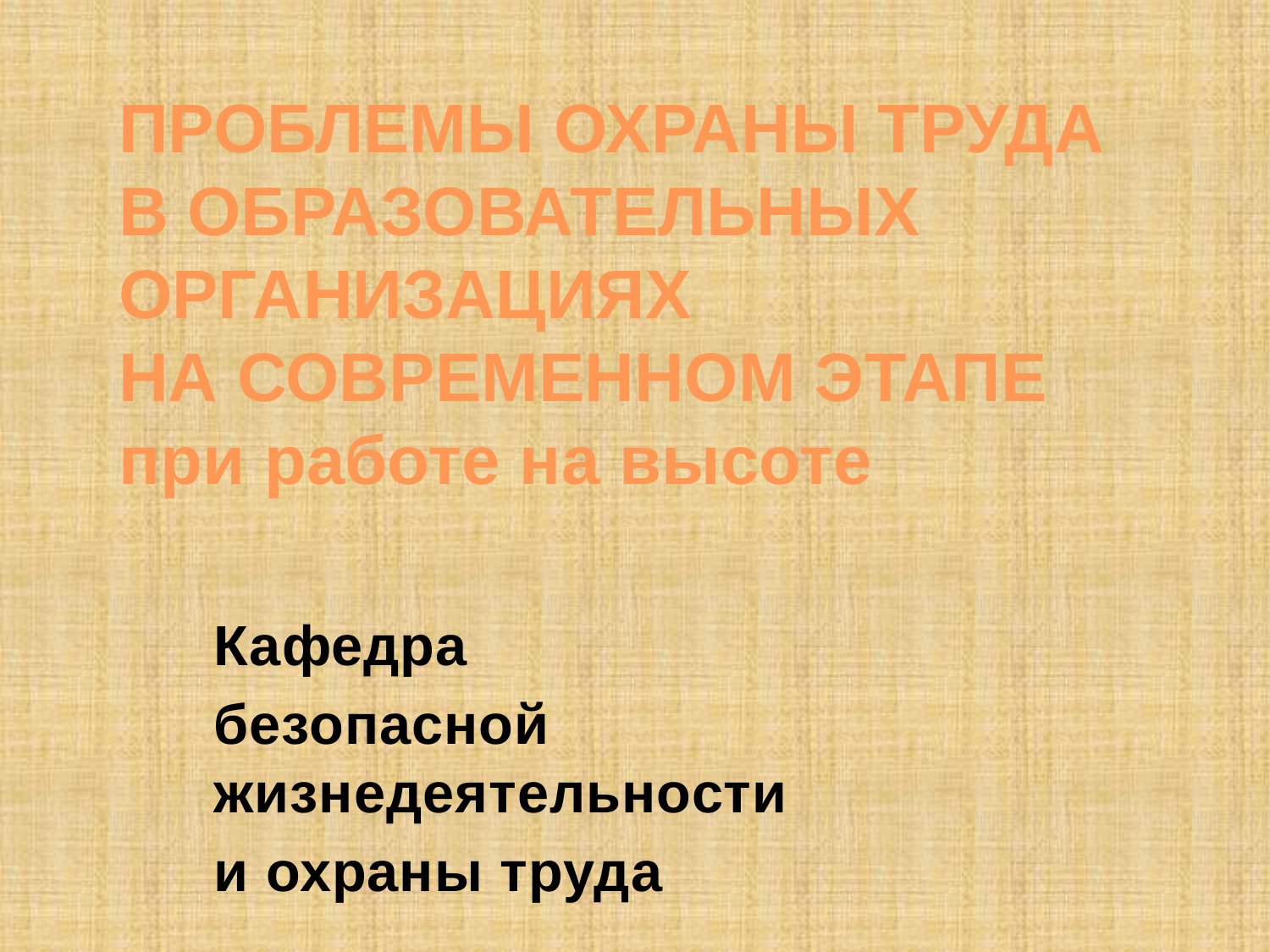

# ПРОБЛЕМЫ ОХРАНЫ ТРУДА В ОБРАЗОВАТЕЛЬНЫХ ОРГАНИЗАЦИЯХ НА СОВРЕМЕННОМ ЭТАПЕ при работе на высоте
Кафедра
безопасной жизнедеятельности
и охраны труда